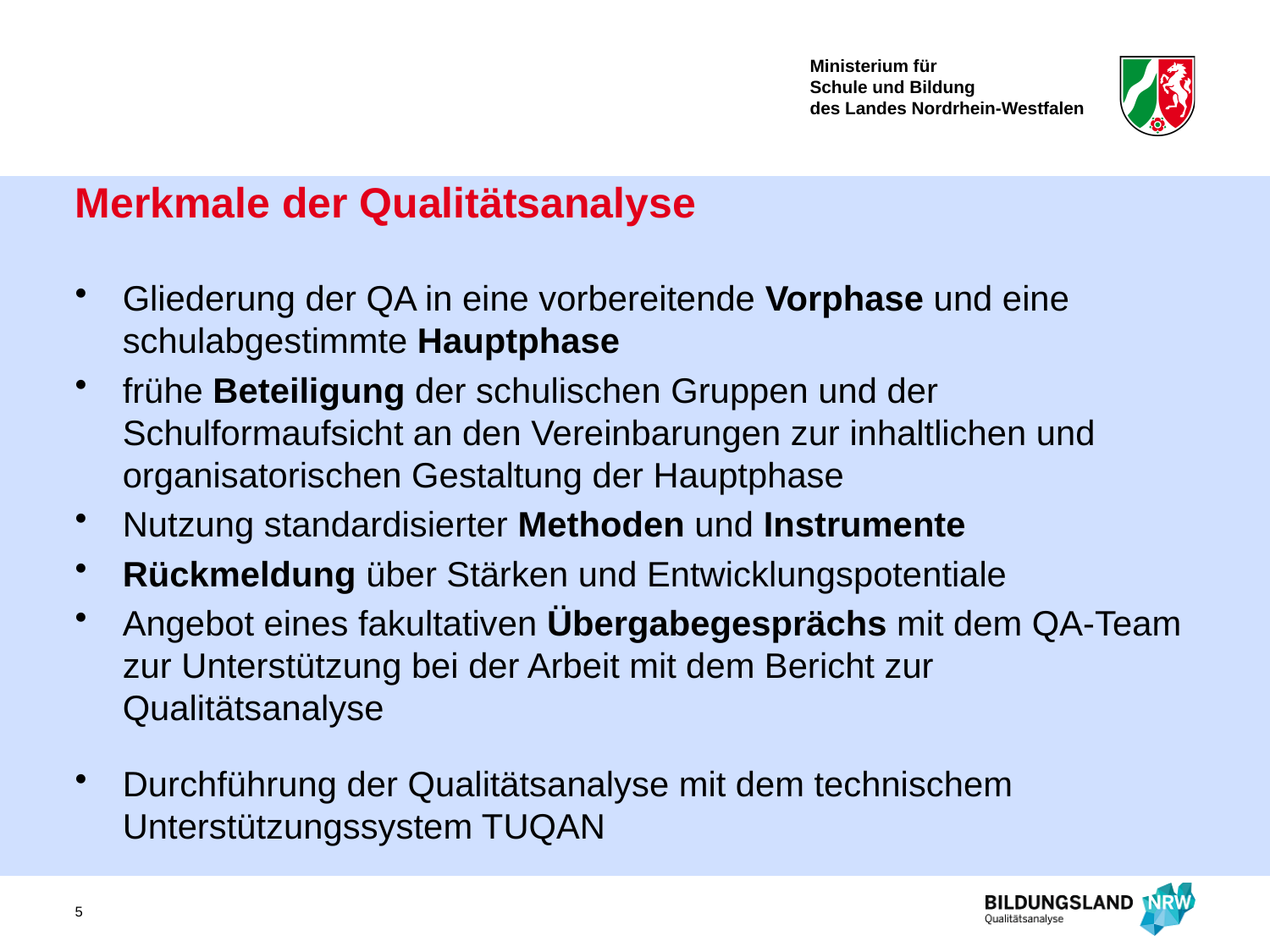

#
Merkmale der Qualitätsanalyse
Gliederung der QA in eine vorbereitende Vorphase und eine schulabgestimmte Hauptphase
frühe Beteiligung der schulischen Gruppen und der Schulformaufsicht an den Vereinbarungen zur inhaltlichen und organisatorischen Gestaltung der Hauptphase
Nutzung standardisierter Methoden und Instrumente
Rückmeldung über Stärken und Entwicklungspotentiale
Angebot eines fakultativen Übergabegesprächs mit dem QA-Team zur Unterstützung bei der Arbeit mit dem Bericht zur Qualitätsanalyse

Durchführung der Qualitätsanalyse mit dem technischem Unterstützungssystem TUQAN
5